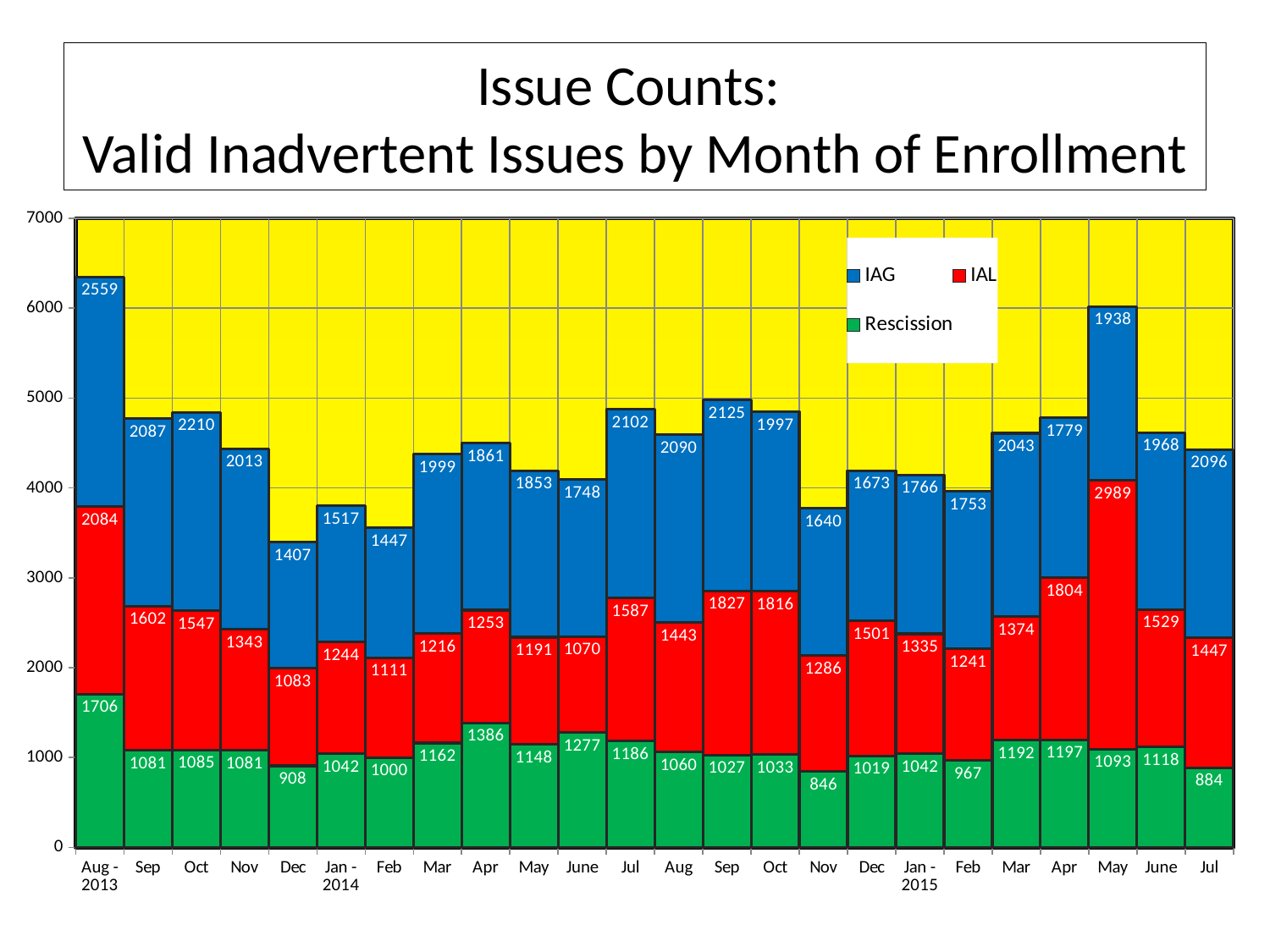

# Issue Counts: Valid Inadvertent Issues by Month of Enrollment

### Chart

| Category | Rescission | IAL | IAG |
|---|---|---|---|
| Aug - 2013 | 1706.0 | 2084.0 | 2559.0 |
| Sep | 1081.0 | 1602.0 | 2087.0 |
| Oct | 1085.0 | 1547.0 | 2210.0 |
| Nov | 1081.0 | 1343.0 | 2013.0 |
| Dec | 908.0 | 1083.0 | 1407.0 |
| Jan - 2014 | 1042.0 | 1244.0 | 1517.0 |
| Feb | 1000.0 | 1111.0 | 1447.0 |
| Mar | 1162.0 | 1216.0 | 1999.0 |
| Apr | 1386.0 | 1253.0 | 1861.0 |
| May | 1148.0 | 1191.0 | 1853.0 |
| June | 1277.0 | 1070.0 | 1748.0 |
| Jul | 1186.0 | 1587.0 | 2102.0 |
| Aug | 1060.0 | 1443.0 | 2090.0 |
| Sep | 1027.0 | 1827.0 | 2125.0 |
| Oct | 1033.0 | 1816.0 | 1997.0 |
| Nov | 846.0 | 1286.0 | 1640.0 |
| Dec | 1019.0 | 1501.0 | 1673.0 |
| Jan - 2015 | 1042.0 | 1335.0 | 1766.0 |
| Feb | 967.0 | 1241.0 | 1753.0 |
| Mar | 1192.0 | 1374.0 | 2043.0 |
| Apr | 1197.0 | 1804.0 | 1779.0 |
| May | 1093.0 | 2989.0 | 1938.0 |
| June | 1118.0 | 1529.0 | 1968.0 |
| Jul | 884.0 | 1447.0 | 2096.0 |